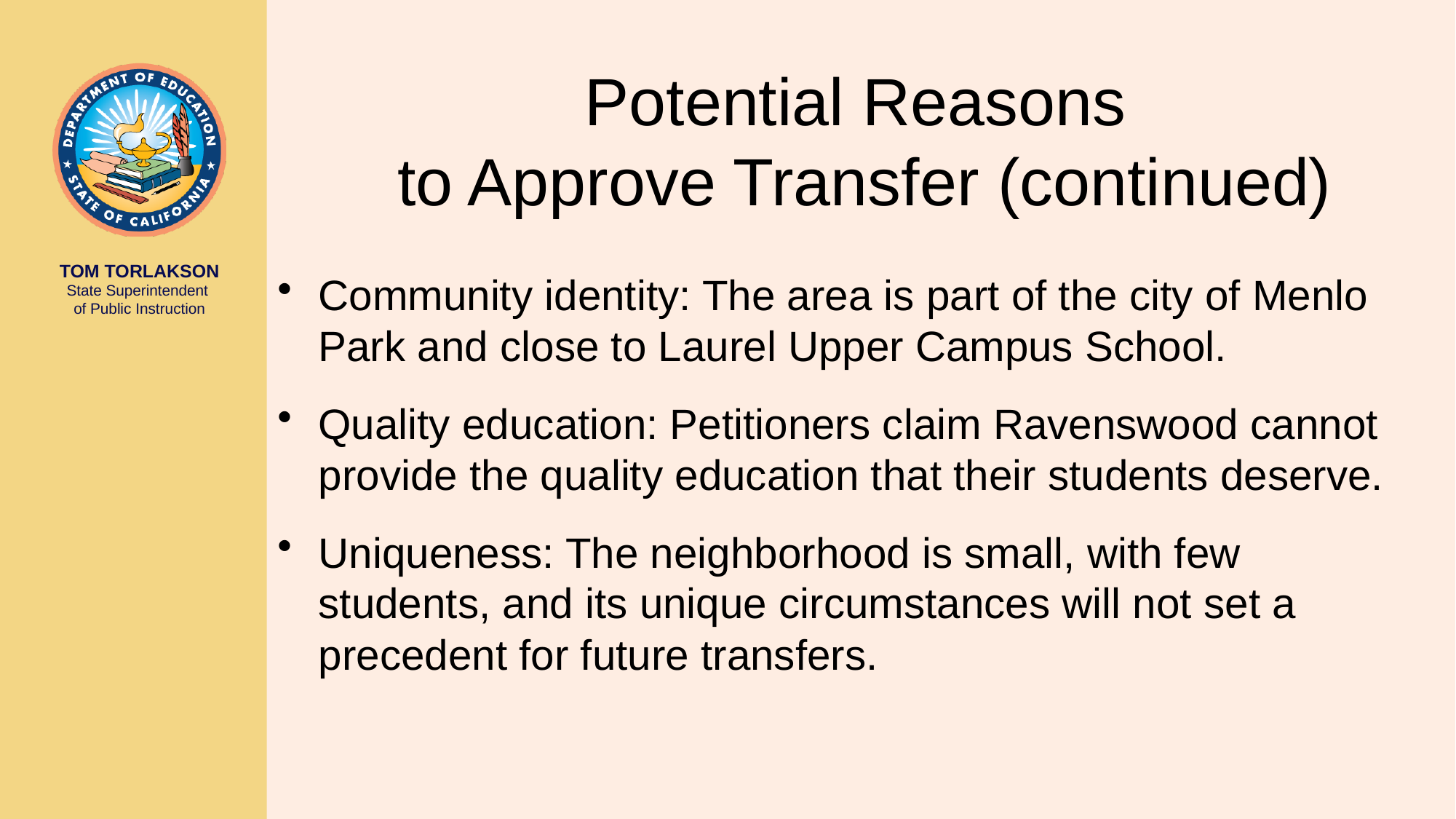

# Potential Reasons to Approve Transfer (continued)
Community identity: The area is part of the city of Menlo Park and close to Laurel Upper Campus School.
Quality education: Petitioners claim Ravenswood cannot provide the quality education that their students deserve.
Uniqueness: The neighborhood is small, with few students, and its unique circumstances will not set a precedent for future transfers.